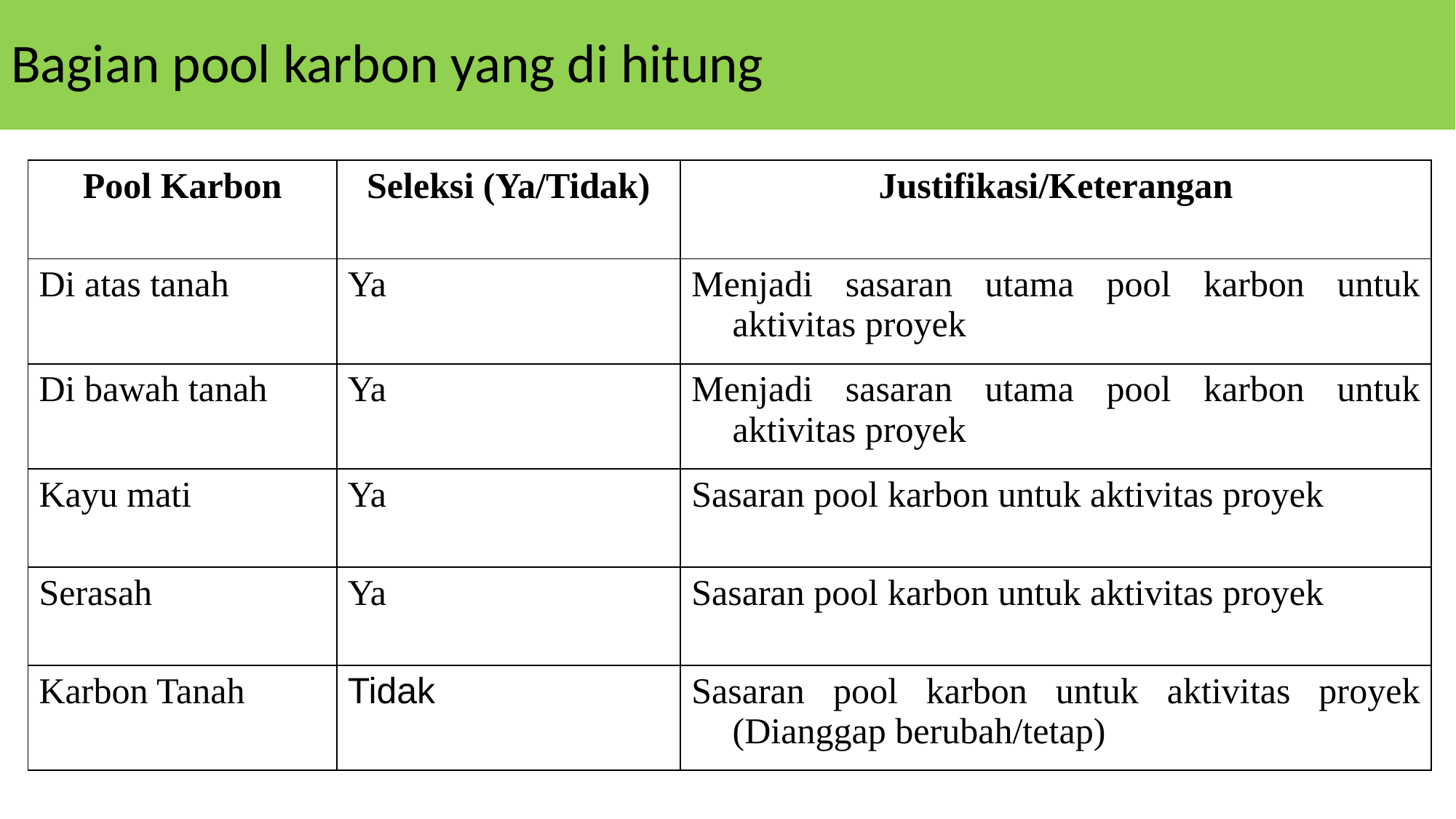

# Bagian pool karbon yang di hitung
| Pool Karbon | Seleksi (Ya/Tidak) | Justifikasi/Keterangan |
| --- | --- | --- |
| Di atas tanah | Ya | Menjadi sasaran utama pool karbon untuk aktivitas proyek |
| Di bawah tanah | Ya | Menjadi sasaran utama pool karbon untuk aktivitas proyek |
| Kayu mati | Ya | Sasaran pool karbon untuk aktivitas proyek |
| Serasah | Ya | Sasaran pool karbon untuk aktivitas proyek |
| Karbon Tanah | Tidak | Sasaran pool karbon untuk aktivitas proyek (Dianggap berubah/tetap) |